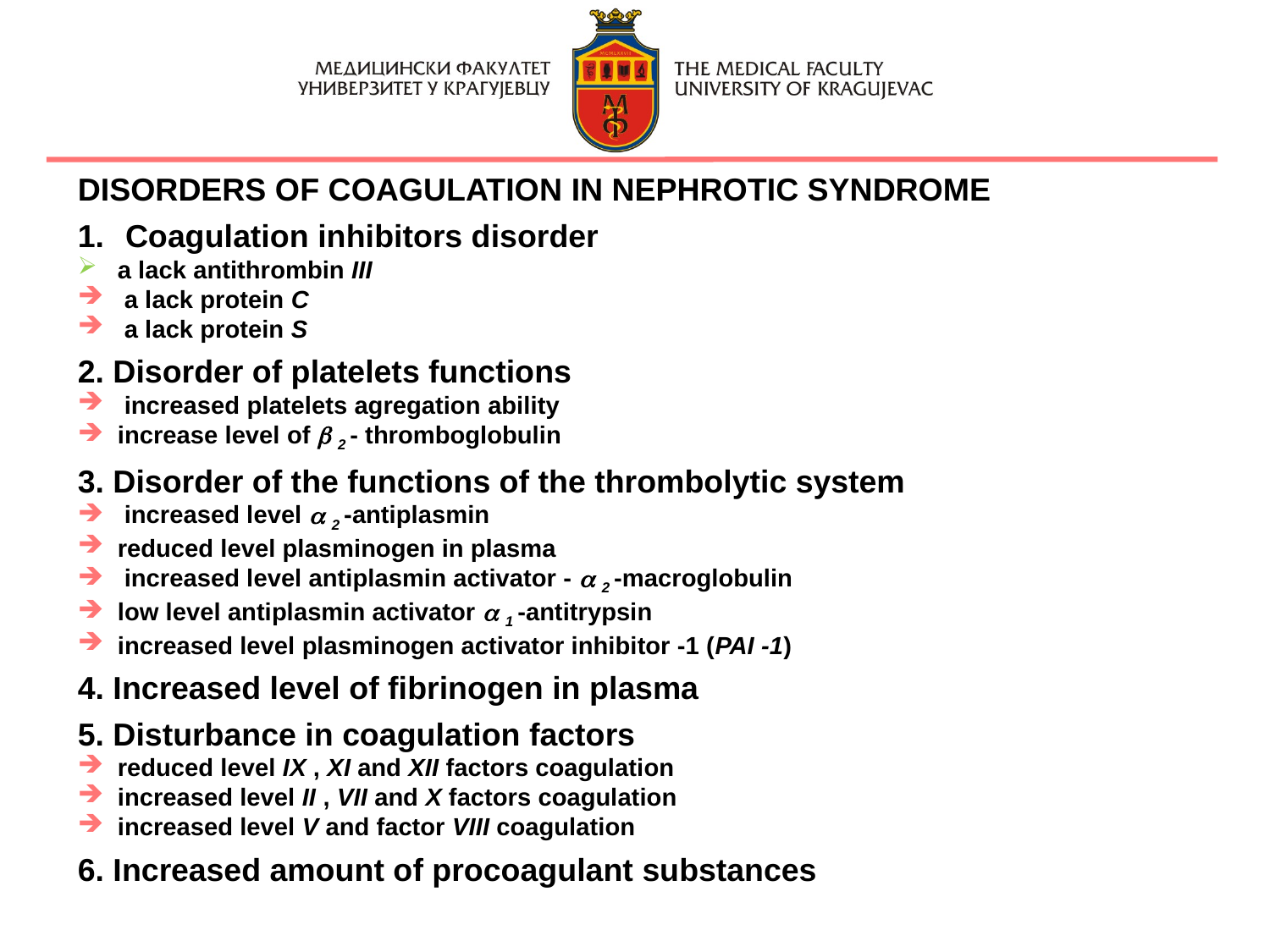

DISORDERS OF COAGULATION IN NEPHROTIC SYNDROME

Coagulation inhibitors disorder
a lack antithrombin III
 a lack protein C
 a lack protein S

2. Disorder of platelets functions
 increased platelets agregation ability
increase level of β 2 - thromboglobulin

3. Disorder of the functions of the thrombolytic system
 increased level α 2 -antiplasmin
reduced level plasminogen in plasma
 increased level antiplasmin activator - α 2 -macroglobulin
low level antiplasmin activator α 1 -antitrypsin
increased level plasminogen activator inhibitor -1 (PAI -1)

4. Increased level of fibrinogen in plasma

5. Disturbance in coagulation factors
reduced level IX , XI and XII factors coagulation
increased level II , VII and X factors coagulation
increased level V and factor VIII coagulation

6. Increased amount of procoagulant substances